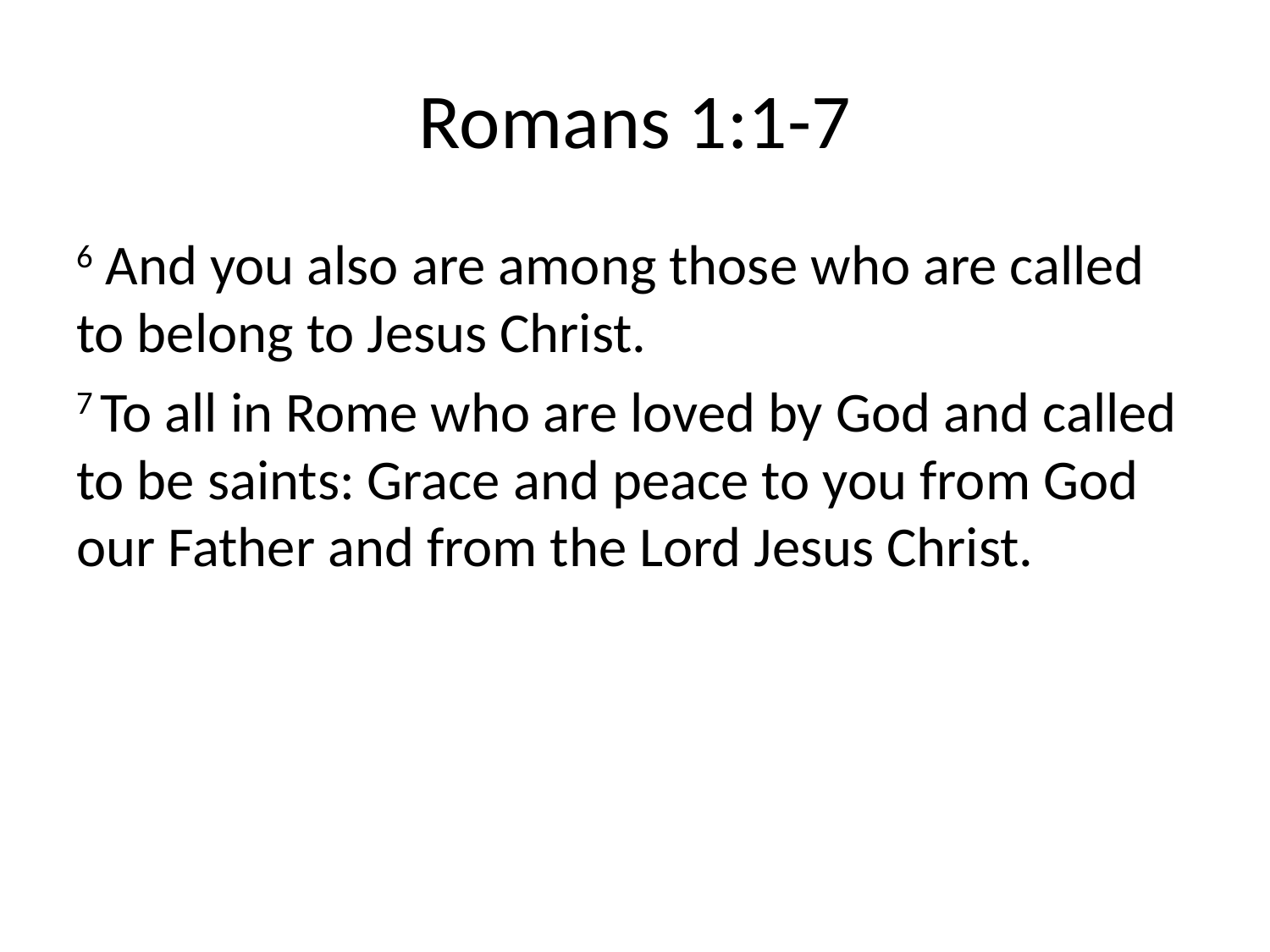

# Romans 1:1-7
6 And you also are among those who are called to belong to Jesus Christ.
7 To all in Rome who are loved by God and called to be saints: Grace and peace to you from God our Father and from the Lord Jesus Christ.